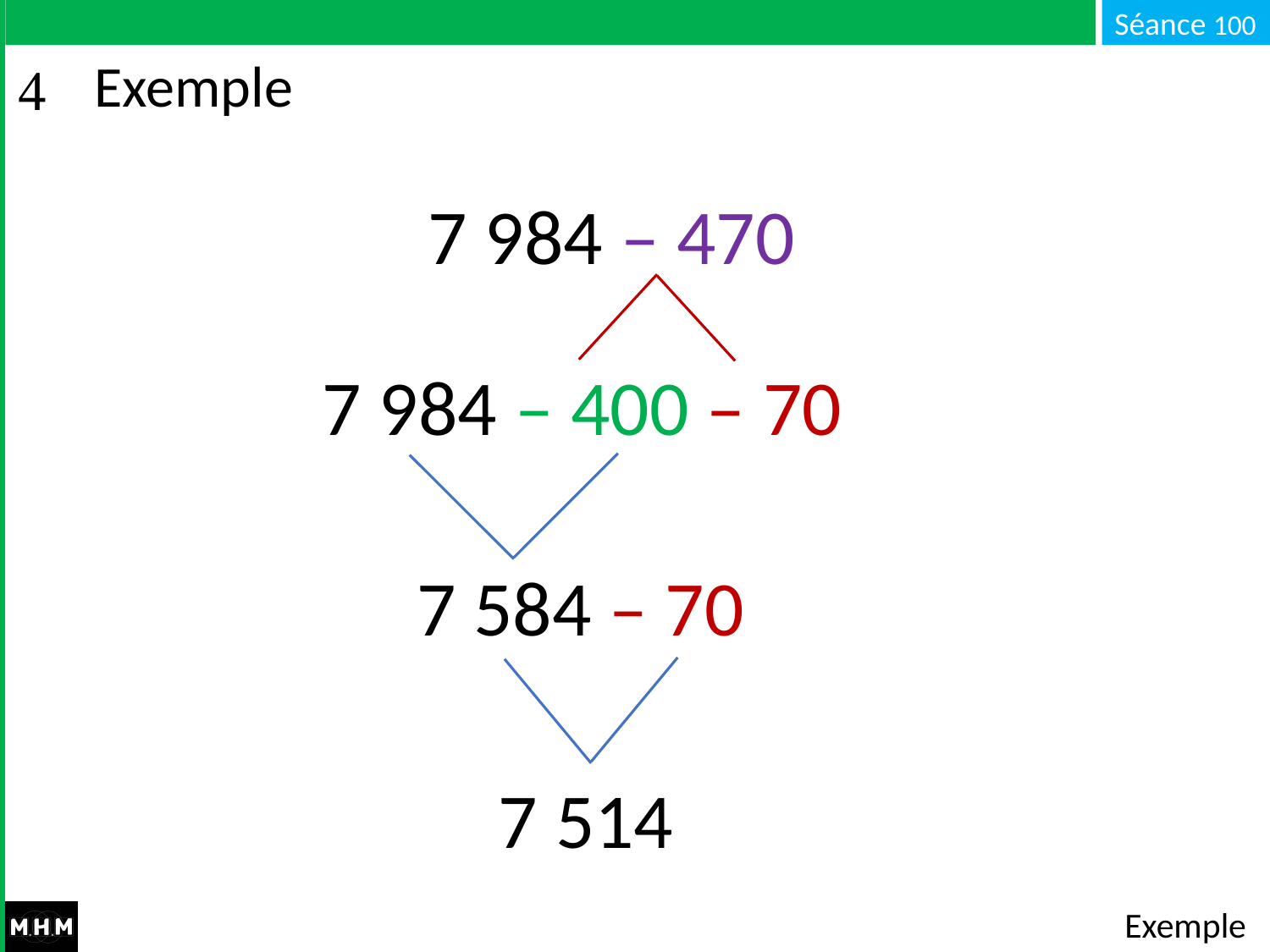

# Exemple
7 984 – 470
7 984 – 400 – 70
7 584 – 70
7 514
Exemple